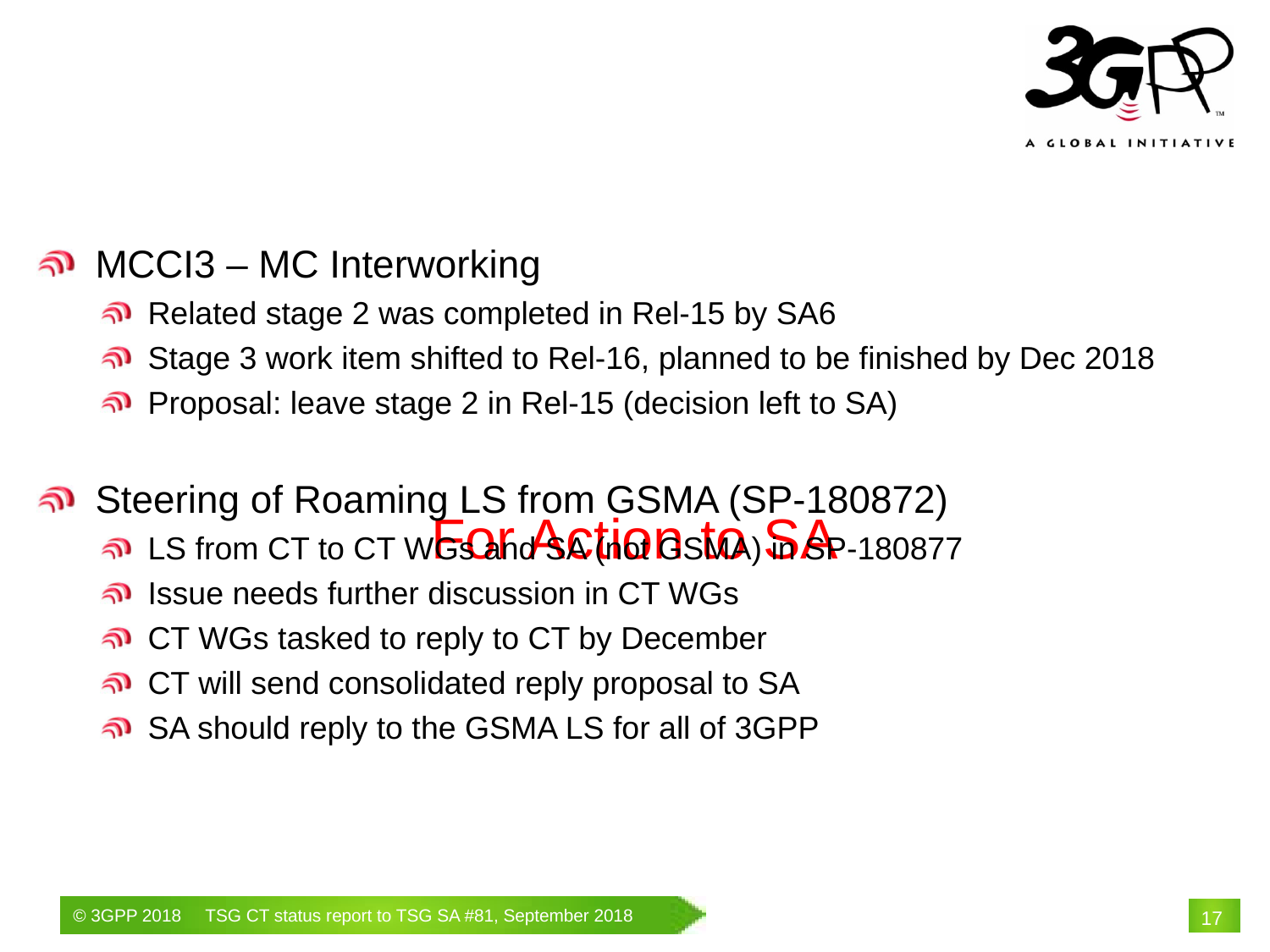

# For Action to SA

 MCCI3 – MC Interworking
Related stage 2 was completed in Rel-15 by SA6
Stage 3 work item shifted to Rel-16, planned to be finished by Dec 2018
Proposal: leave stage 2 in Rel-15 (decision left to SA)

 Steering of Roaming LS from GSMA (SP-180872)
LS from CT to CT WGs and SA (not GSMA) in SP-180877
Issue needs further discussion in CT WGs
CT WGs tasked to reply to CT by December
CT will send consolidated reply proposal to SA
SA should reply to the GSMA LS for all of 3GPP

17